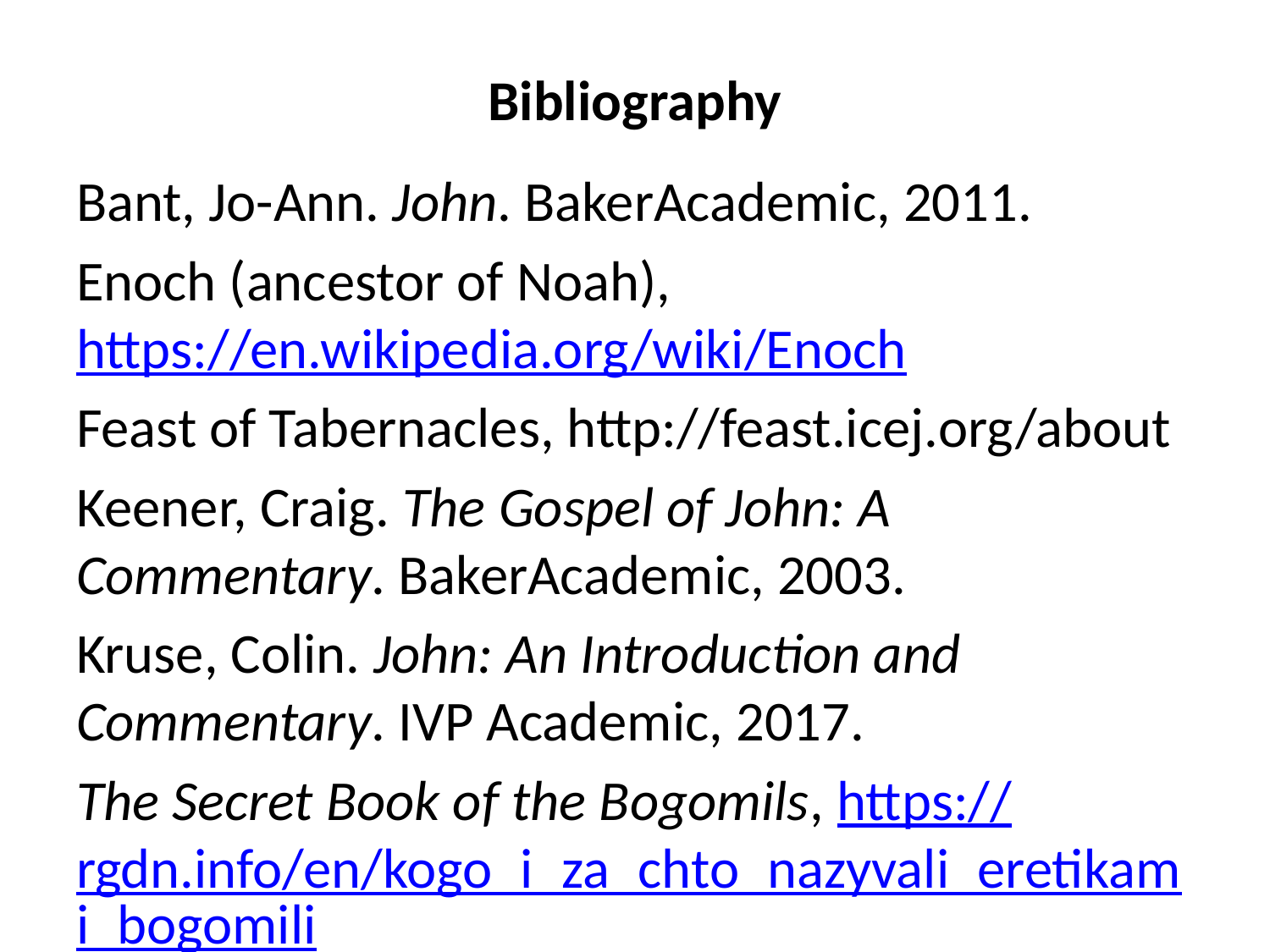

# Bibliography
Bant, Jo-Ann. John. BakerAcademic, 2011.
Enoch (ancestor of Noah), https://en.wikipedia.org/wiki/Enoch
Feast of Tabernacles, http://feast.icej.org/about
Keener, Craig. The Gospel of John: A Commentary. BakerAcademic, 2003.
Kruse, Colin. John: An Introduction and Commentary. IVP Academic, 2017.
The Secret Book of the Bogomils, https://rgdn.info/en/kogo_i_za_chto_nazyvali_eretikami_bogomili